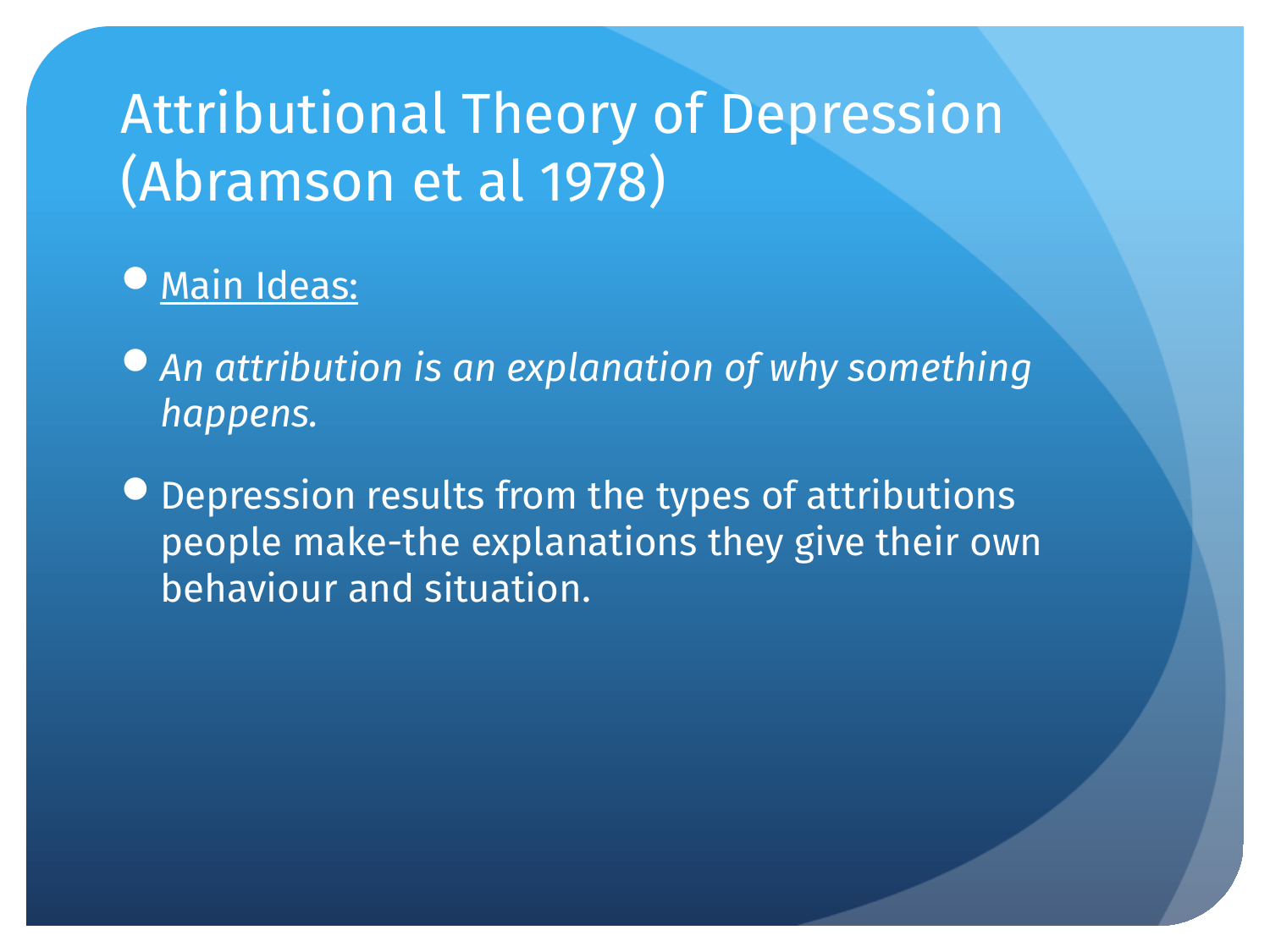

# Attributional Theory of Depression (Abramson et al 1978)
Main Ideas:
An attribution is an explanation of why something happens.
Depression results from the types of attributions people make-the explanations they give their own behaviour and situation.